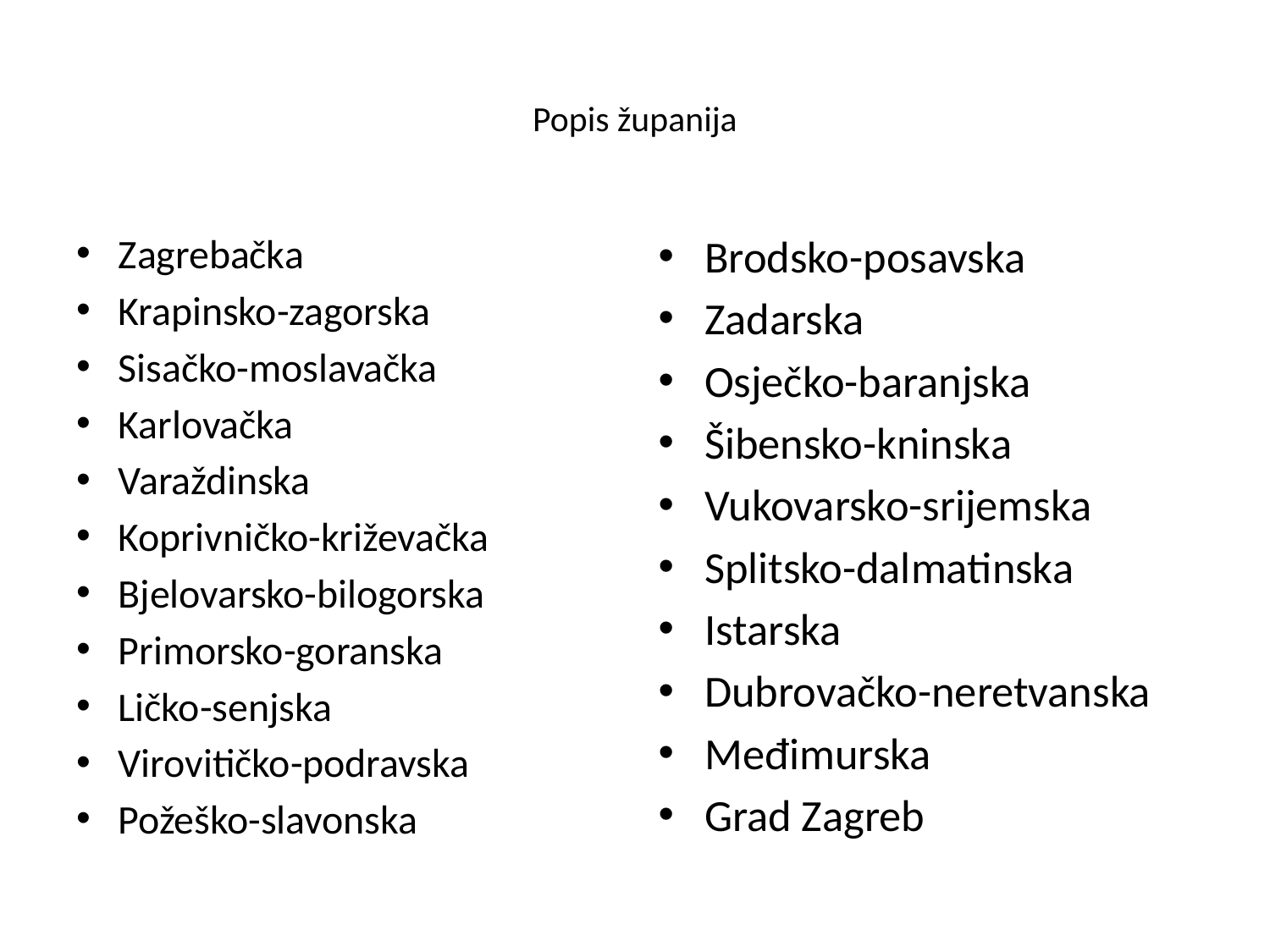

# Popis županija
Zagrebačka
Krapinsko-zagorska
Sisačko-moslavačka
Karlovačka
Varaždinska
Koprivničko-križevačka
Bjelovarsko-bilogorska
Primorsko-goranska
Ličko-senjska
Virovitičko-podravska
Požeško-slavonska

Brodsko-posavska
Zadarska
Osječko-baranjska
Šibensko-kninska
Vukovarsko-srijemska
Splitsko-dalmatinska
Istarska
Dubrovačko-neretvanska
Međimurska
Grad Zagreb